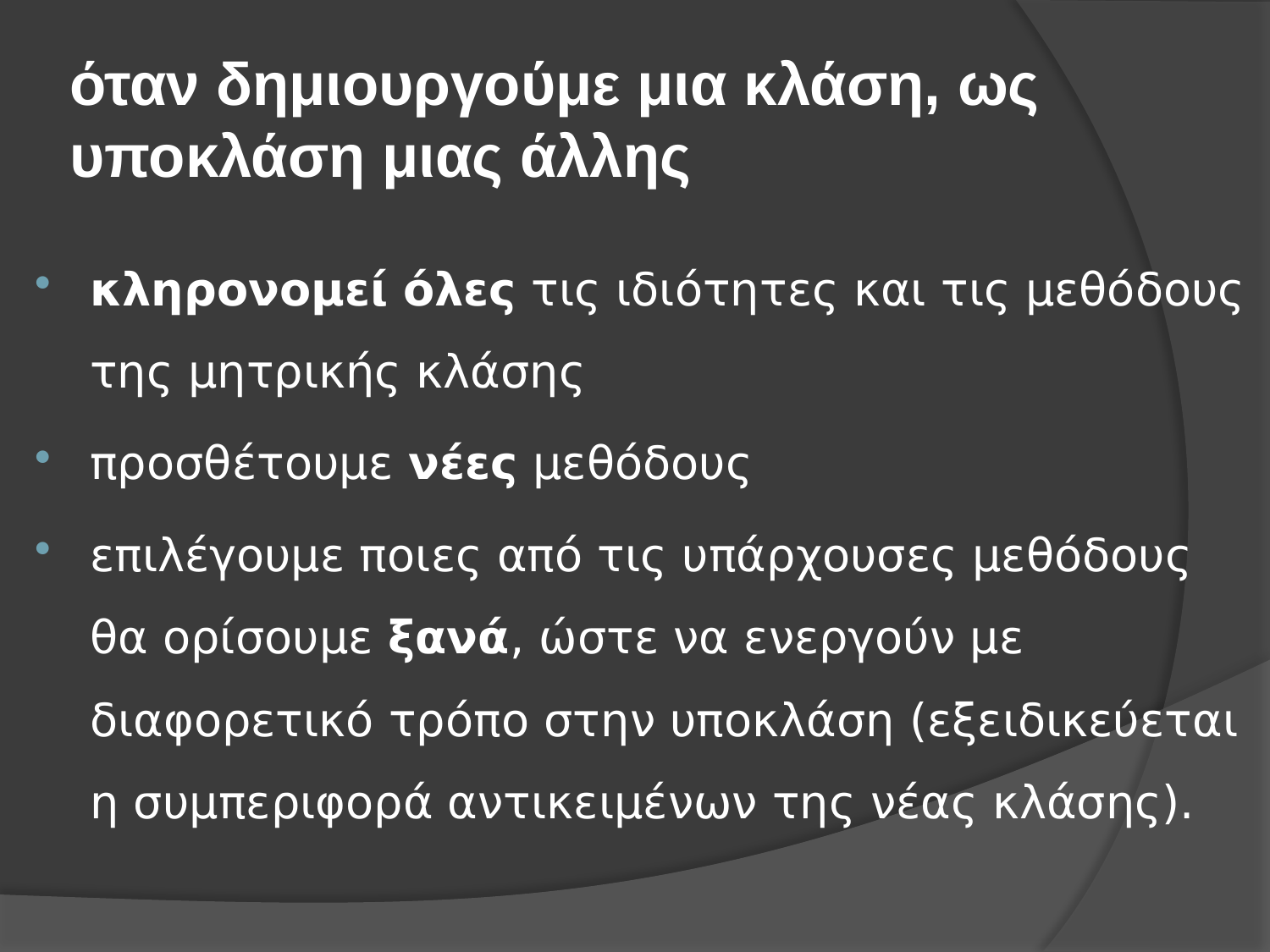

# όταν δημιουργούμε μια κλάση, ως υποκλάση μιας άλλης
κληρονομεί όλες τις ιδιότητες και τις μεθόδους της μητρικής κλάσης
προσθέτουμε νέες μεθόδους
επιλέγουμε ποιες από τις υπάρχουσες μεθόδους θα ορίσουμε ξανά, ώστε να ενεργούν με διαφορετικό τρόπο στην υποκλάση (εξειδικεύεται η συμπεριφορά αντικειμένων της νέας κλάσης).